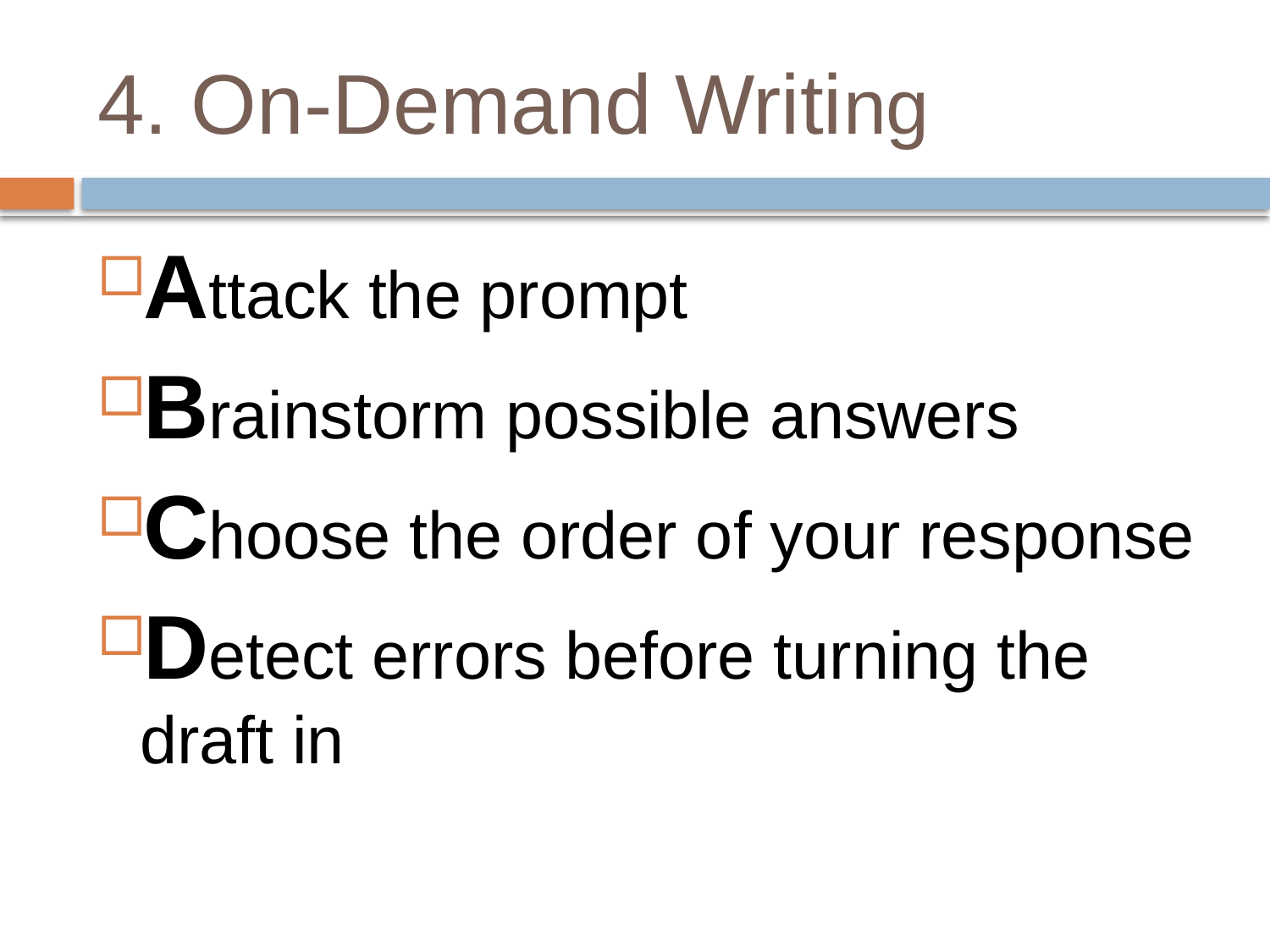

# 4. On-Demand Writing
Attack the prompt
Brainstorm possible answers
Choose the order of your response
Detect errors before turning the draft in